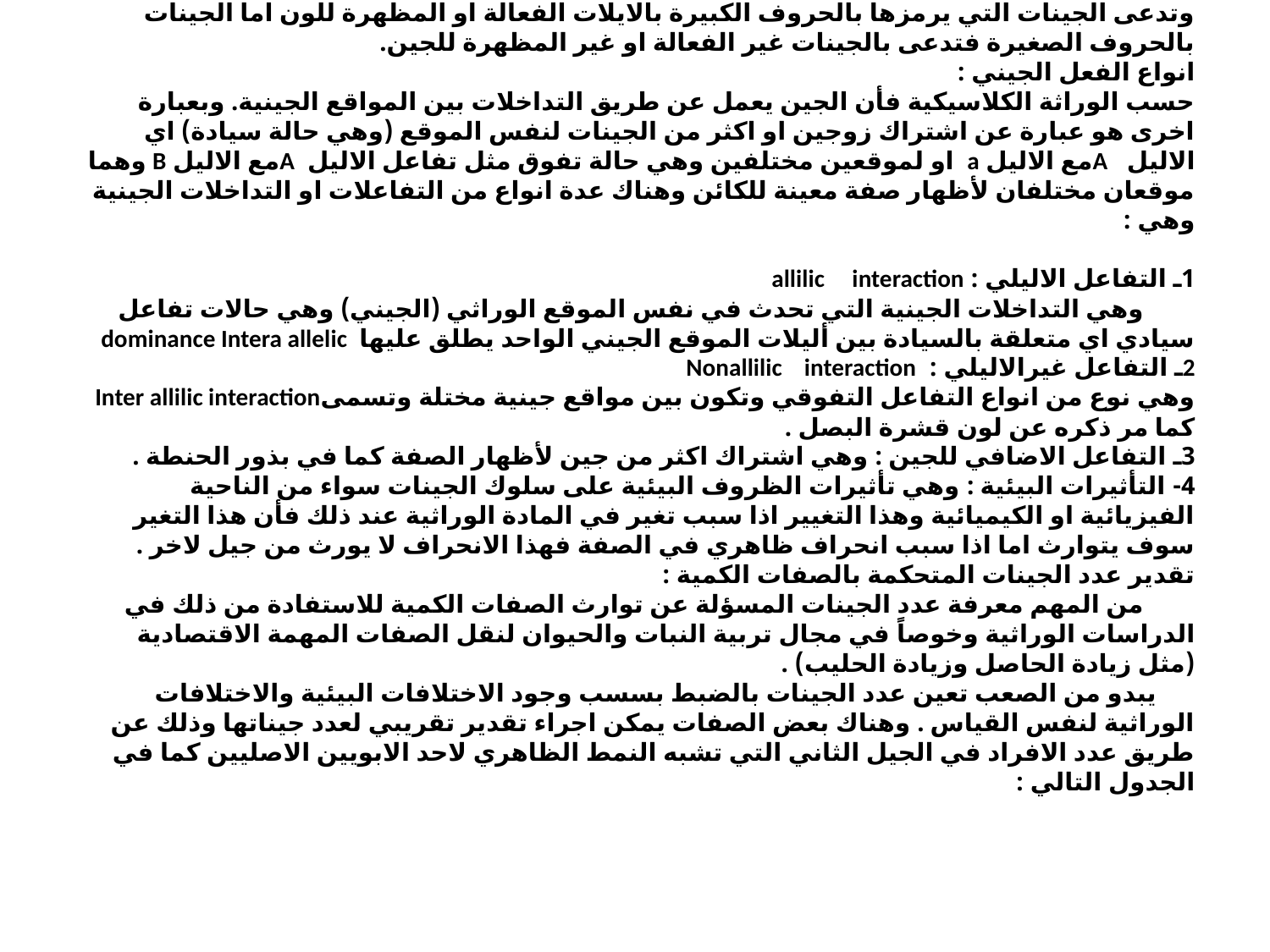

# وتدعى الجينات التي يرمزها بالحروف الكبيرة بالايلات الفعالة او المظهرة للون اما الجينات بالحروف الصغيرة فتدعى بالجينات غير الفعالة او غير المظهرة للجين. انواع الفعل الجيني : حسب الوراثة الكلاسيكية فأن الجين يعمل عن طريق التداخلات بين المواقع الجينية. وبعبارة اخرى هو عبارة عن اشتراك زوجين او اكثر من الجينات لنفس الموقع (وهي حالة سيادة) اي الاليل   Aمع الاليل a  او لموقعين مختلفين وهي حالة تفوق مثل تفاعل الاليل  Aمع الاليل B وهما موقعان مختلفان لأظهار صفة معينة للكائن وهناك عدة انواع من التفاعلات او التداخلات الجينية وهي : 1ـ التفاعل الاليلي : allilic     interaction وهي التداخلات الجينية التي تحدث في نفس الموقع الوراثي (الجيني) وهي حالات تفاعل سيادي اي متعلقة بالسيادة بين أليلات الموقع الجيني الواحد يطلق عليها dominance Intera allelic 2ـ التفاعل غيرالاليلي :  Nonallilic    interaction وهي نوع من انواع التفاعل التفوقي وتكون بين مواقع جينية مختلة وتسمىInter allilic interaction كما مر ذكره عن لون قشرة البصل . 3ـ التفاعل الاضافي للجين : وهي اشتراك اكثر من جين لأظهار الصفة كما في بذور الحنطة . 4- التأثيرات البيئية : وهي تأثيرات الظروف البيئية على سلوك الجينات سواء من الناحية الفيزيائية او الكيميائية وهذا التغيير اذا سبب تغير في المادة الوراثية عند ذلك فأن هذا التغير سوف يتوارث اما اذا سبب انحراف ظاهري في الصفة فهذا الانحراف لا يورث من جيل لاخر . تقدير عدد الجينات المتحكمة بالصفات الكمية : من المهم معرفة عدد الجينات المسؤلة عن توارث الصفات الكمية للاستفادة من ذلك في الدراسات الوراثية وخوصاً في مجال تربية النبات والحيوان لنقل الصفات المهمة الاقتصادية (مثل زيادة الحاصل وزيادة الحليب) . يبدو من الصعب تعين عدد الجينات بالضبط بسسب وجود الاختلافات البيئية والاختلافات الوراثية لنفس القياس . وهناك بعض الصفات يمكن اجراء تقدير تقريبي لعدد جيناتها وذلك عن طريق عدد الافراد في الجيل الثاني التي تشبه النمط الظاهري لاحد الابويين الاصليين كما في الجدول التالي :